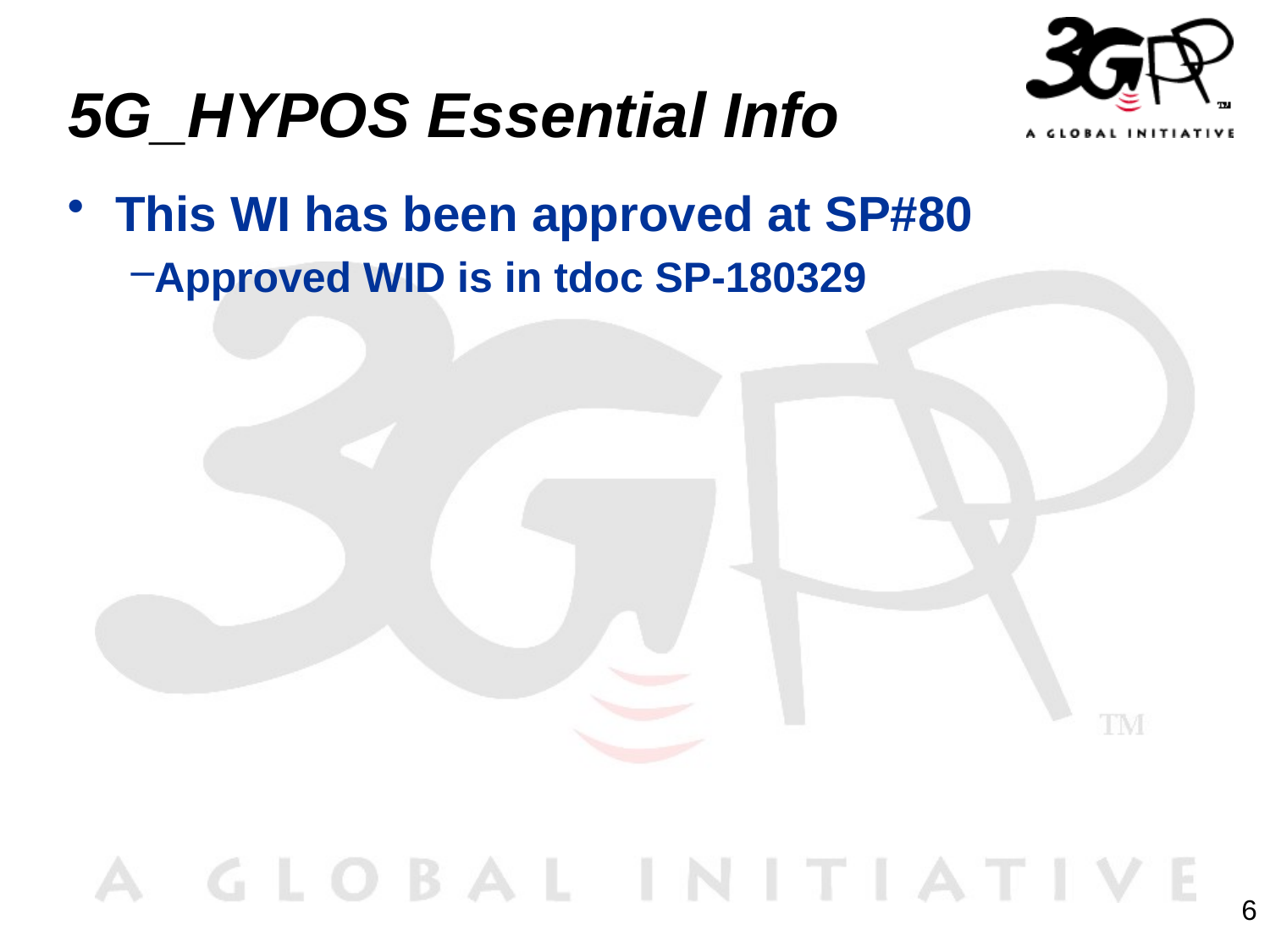

# 5G_HYPOS Essential Info
This WI has been approved at SP#80
Approved WID is in tdoc SP-180329
6